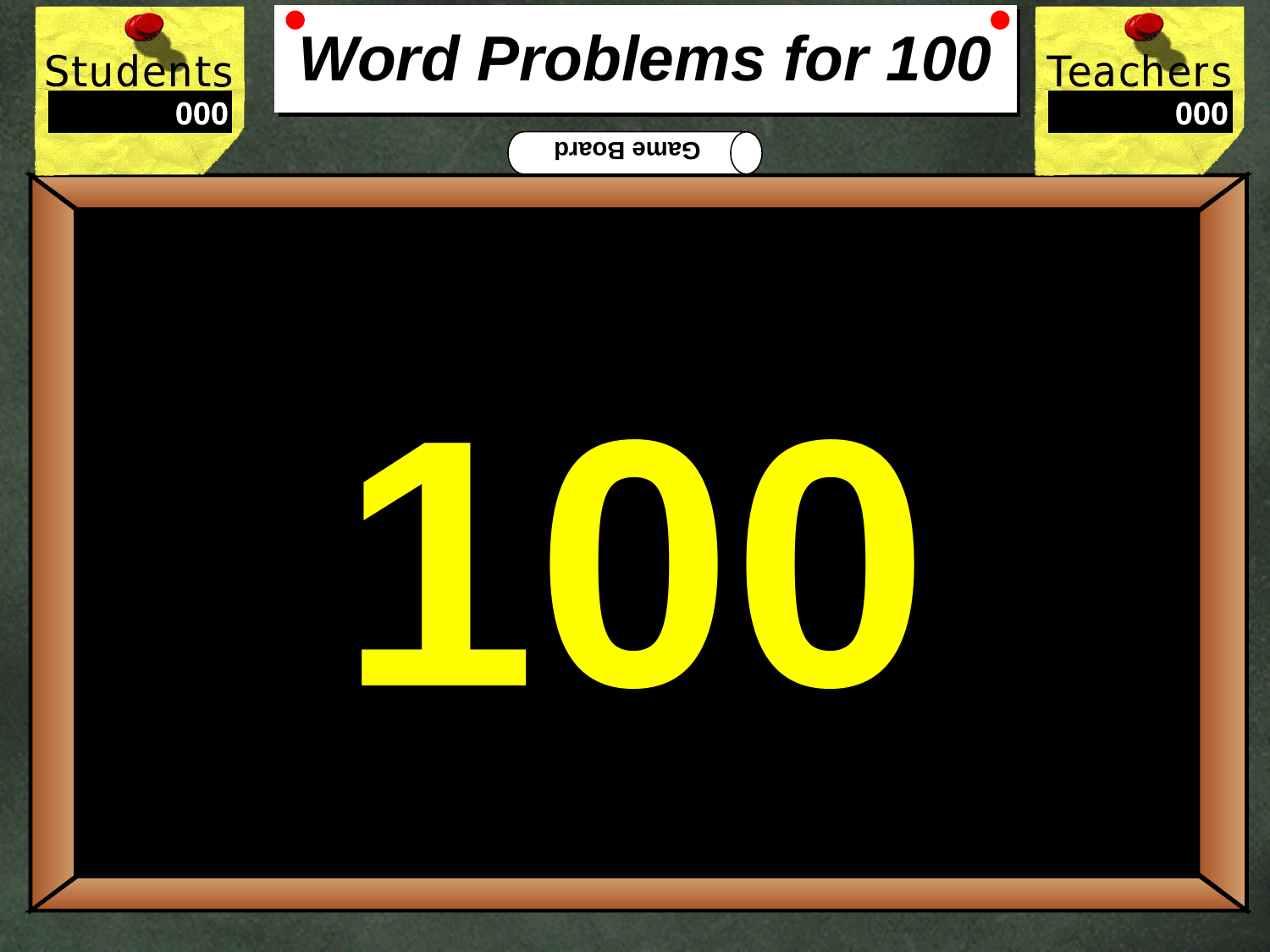

# Word Problems for 100
100
Sam has 2 tens and 3 ones. Jill gives him 2 more ones. What number does Sam have?